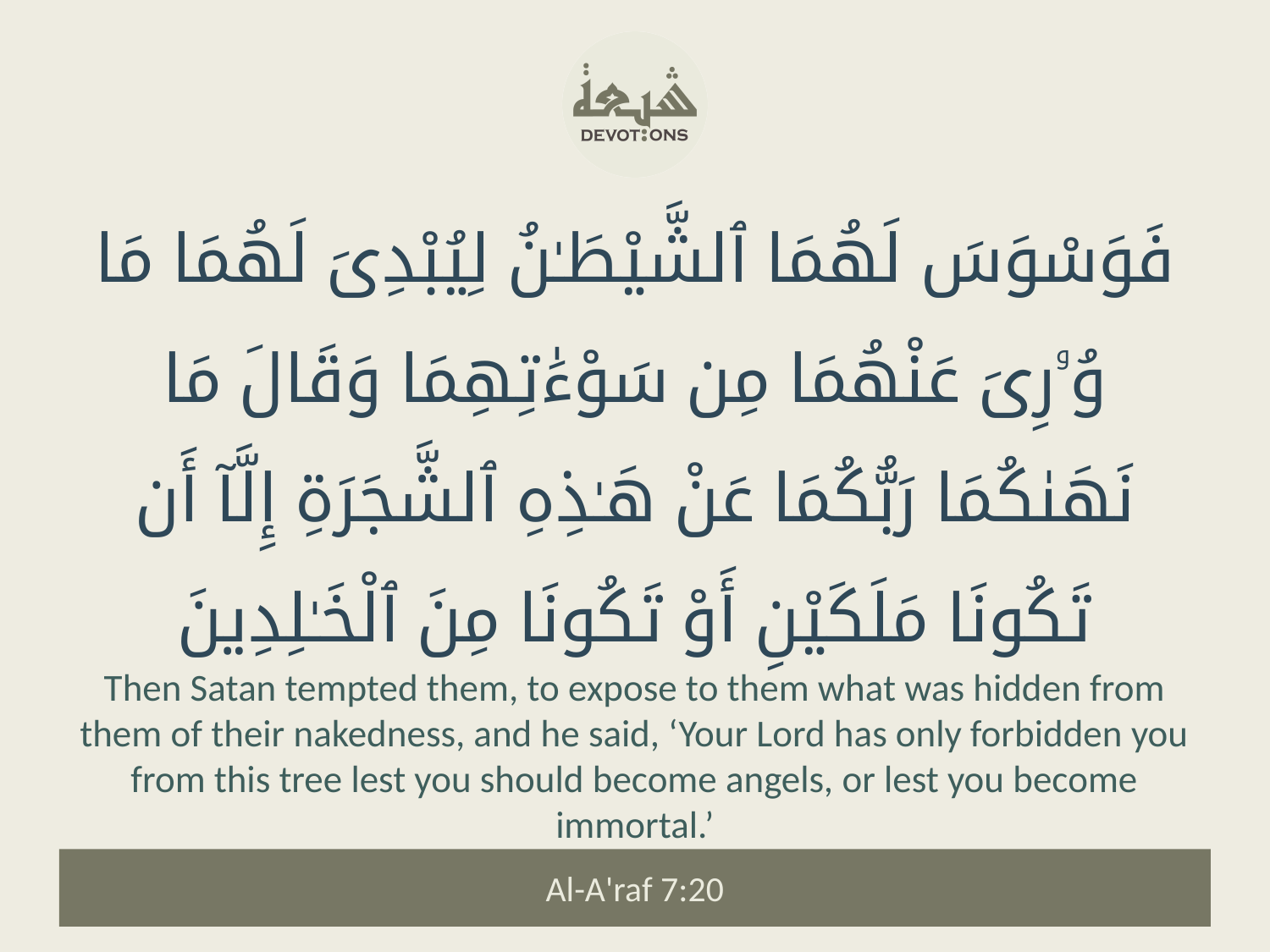

فَوَسْوَسَ لَهُمَا ٱلشَّيْطَـٰنُ لِيُبْدِىَ لَهُمَا مَا وُۥرِىَ عَنْهُمَا مِن سَوْءَٰتِهِمَا وَقَالَ مَا نَهَىٰكُمَا رَبُّكُمَا عَنْ هَـٰذِهِ ٱلشَّجَرَةِ إِلَّآ أَن تَكُونَا مَلَكَيْنِ أَوْ تَكُونَا مِنَ ٱلْخَـٰلِدِينَ
Then Satan tempted them, to expose to them what was hidden from them of their nakedness, and he said, ‘Your Lord has only forbidden you from this tree lest you should become angels, or lest you become immortal.’
Al-A'raf 7:20